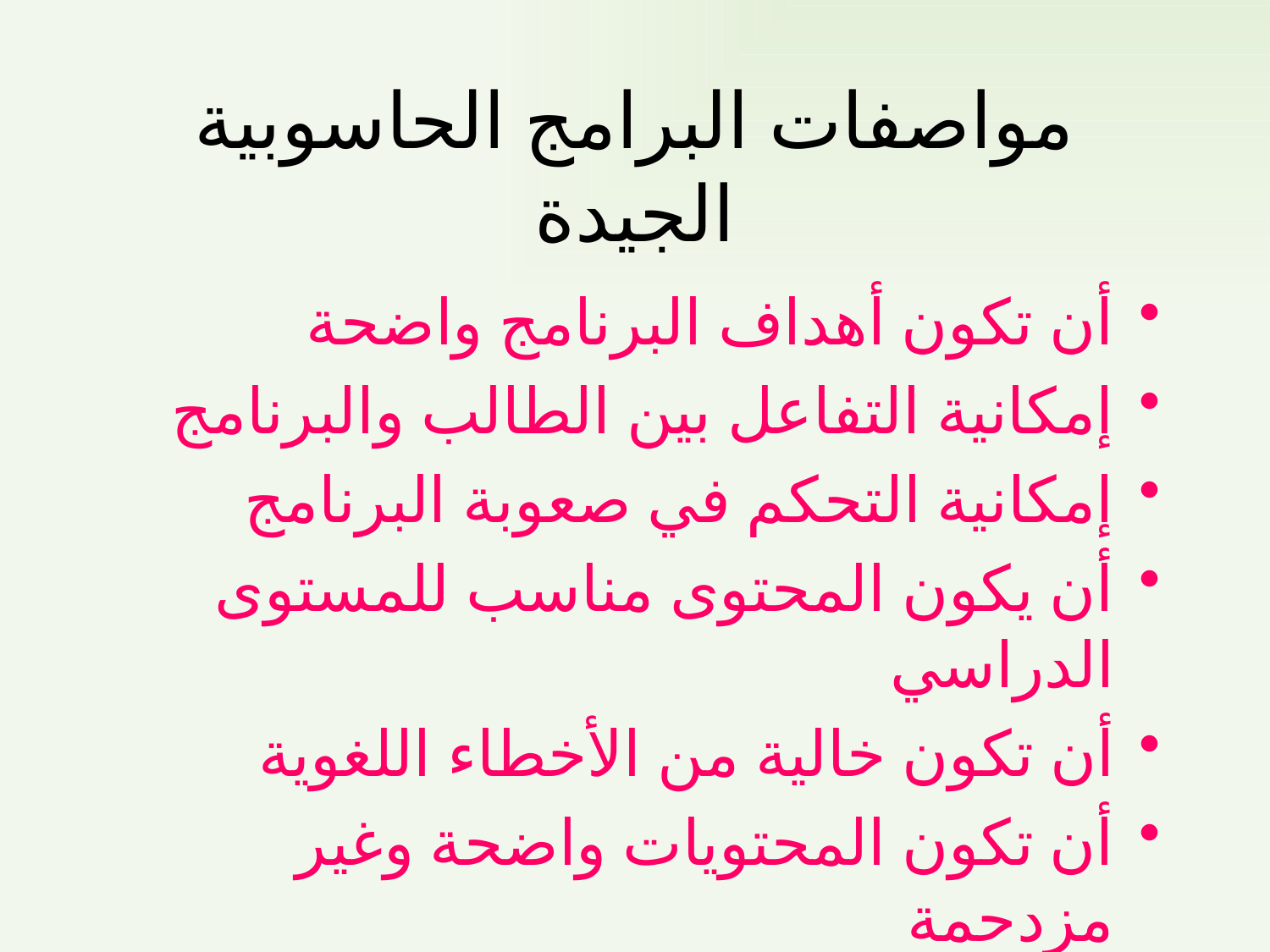

# مواصفات البرامج الحاسوبية الجيدة
أن تكون أهداف البرنامج واضحة
إمكانية التفاعل بين الطالب والبرنامج
إمكانية التحكم في صعوبة البرنامج
أن يكون المحتوى مناسب للمستوى الدراسي
أن تكون خالية من الأخطاء اللغوية
أن تكون المحتويات واضحة وغير مزدحمة